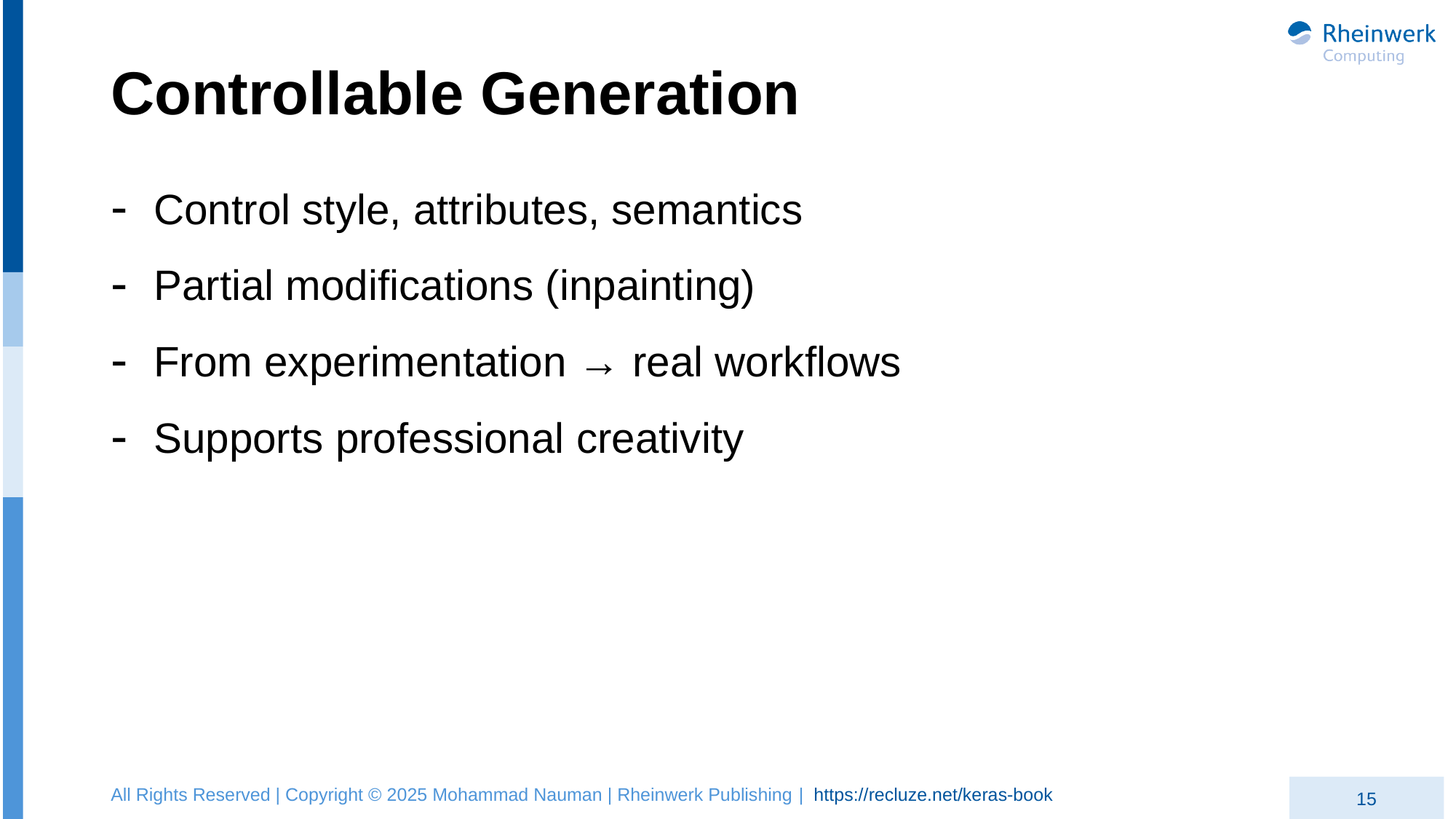

# Controllable Generation
Control style, attributes, semantics
Partial modifications (inpainting)
From experimentation → real workflows
Supports professional creativity